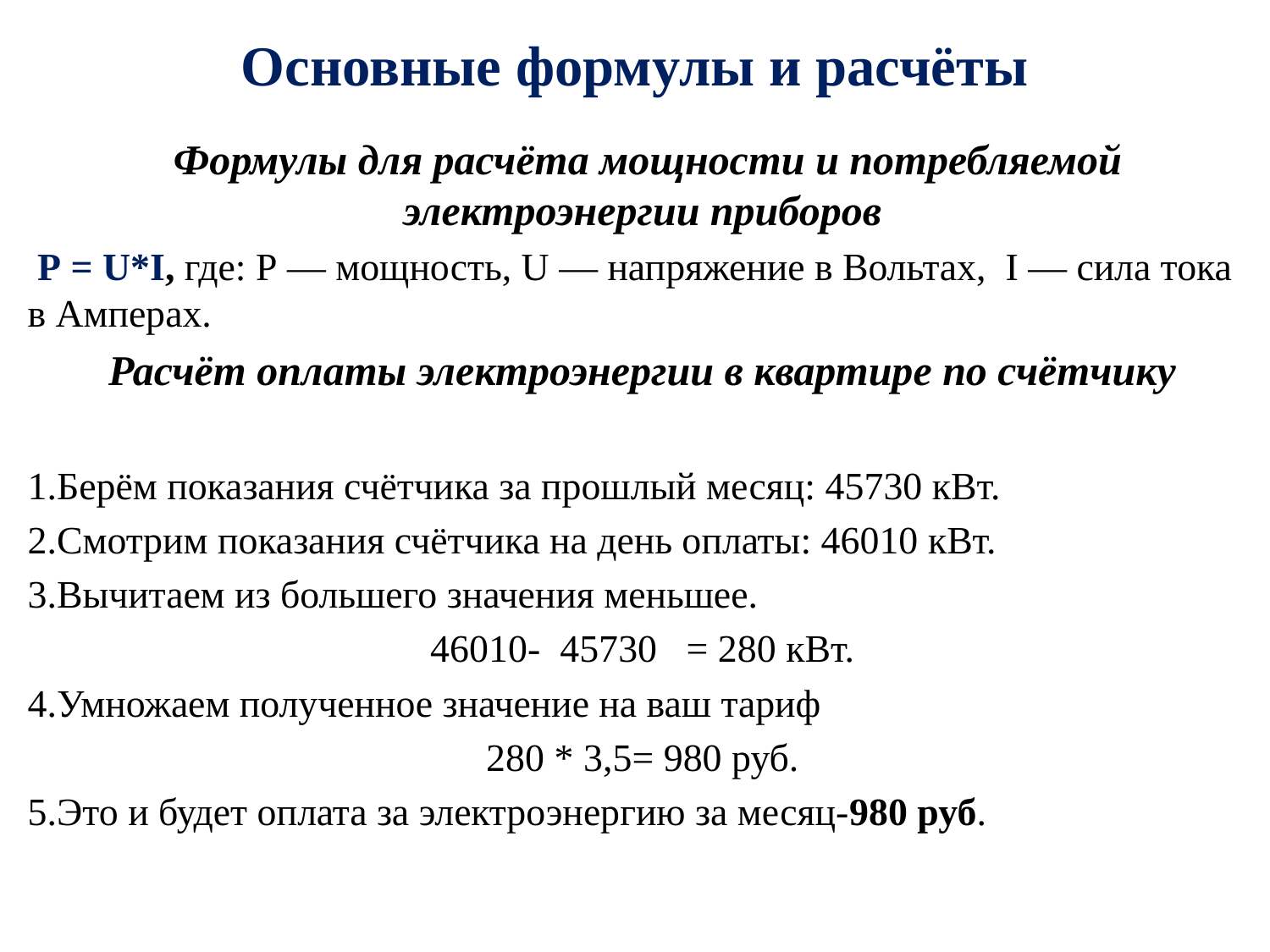

# Основные формулы и расчёты
 Формулы для расчёта мощности и потребляемой электроэнергии приборов
 Р = U*I, где: P — мощность, U — напряжение в Вольтах,  I — сила тока в Амперах.
Расчёт оплаты электроэнергии в квартире по счётчику

1.Берём показания счётчика за прошлый месяц: 45730 кВт.
2.Смотрим показания счётчика на день оплаты: 46010 кВт.
3.Вычитаем из большего значения меньшее.
46010-  45730   = 280 кВт.
4.Умножаем полученное значение на ваш тариф
280 * 3,5= 980 руб.
5.Это и будет оплата за электроэнергию за месяц-980 руб.